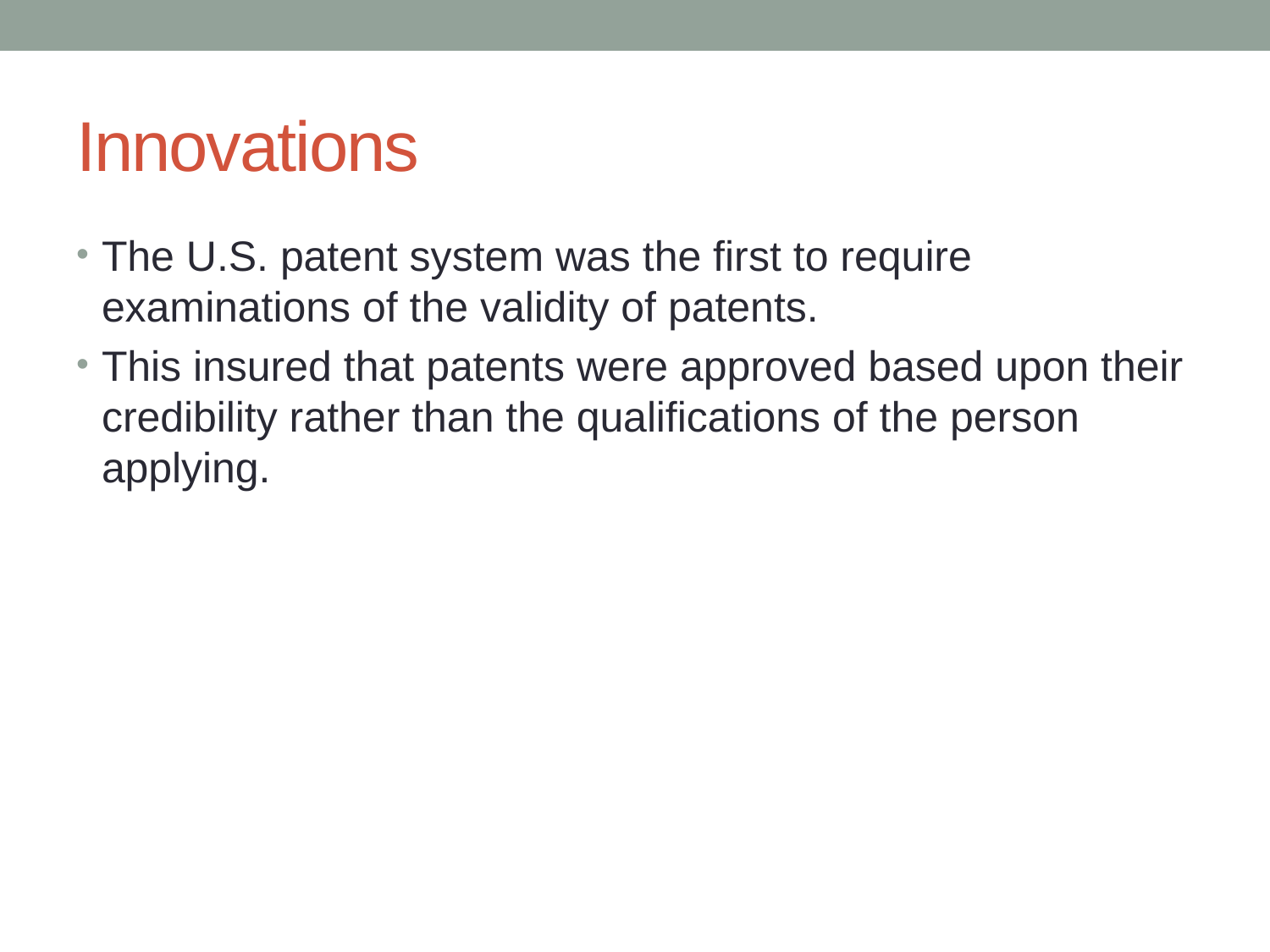

# Innovations
The U.S. patent system was the first to require examinations of the validity of patents.
This insured that patents were approved based upon their credibility rather than the qualifications of the person applying.